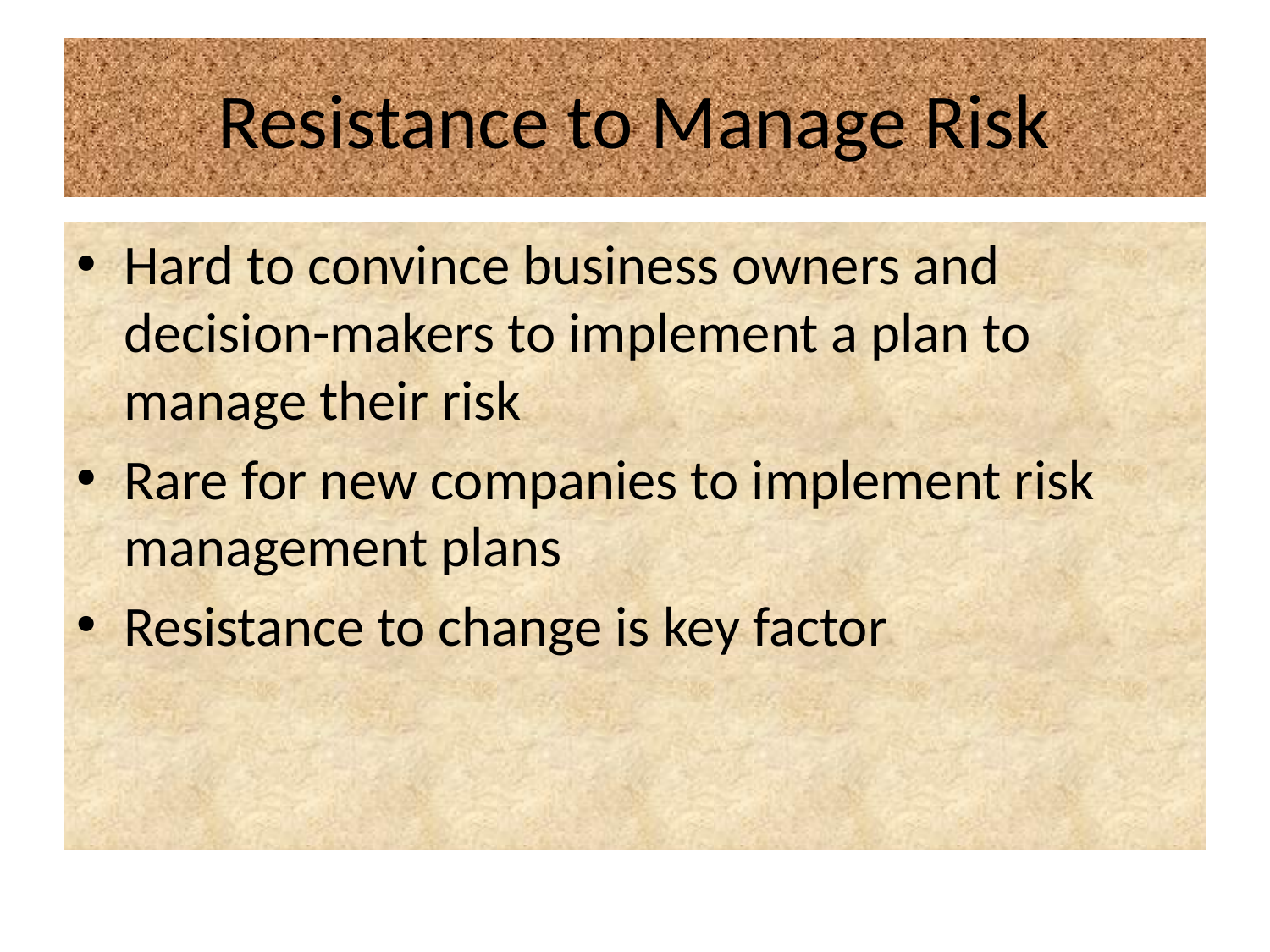

# Resistance to Manage Risk
Hard to convince business owners and decision-makers to implement a plan to manage their risk
Rare for new companies to implement risk management plans
Resistance to change is key factor